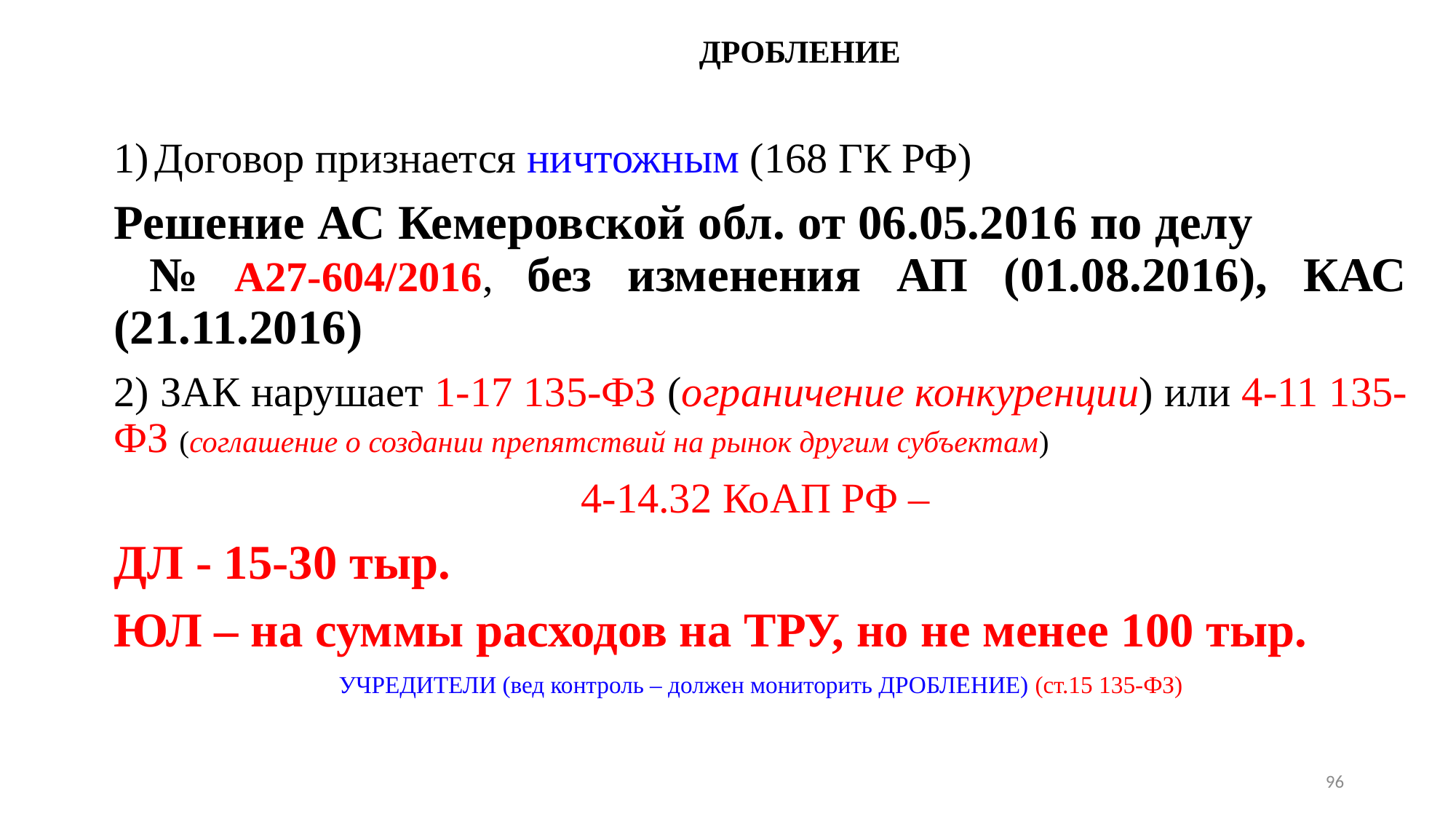

# ДРОБЛЕНИЕ
Договор признается ничтожным (168 ГК РФ)
Решение АС Кемеровской обл. от 06.05.2016 по делу              № А27-604/2016, без изменения АП (01.08.2016), КАС (21.11.2016)
2) ЗАК нарушает 1-17 135-ФЗ (ограничение конкуренции) или 4-11 135-ФЗ (соглашение о создании препятствий на рынок другим субъектам)
4-14.32 КоАП РФ –
ДЛ - 15-30 тыр.
ЮЛ – на суммы расходов на ТРУ, но не менее 100 тыр.
УЧРЕДИТЕЛИ (вед контроль – должен мониторить ДРОБЛЕНИЕ) (ст.15 135-ФЗ)

96